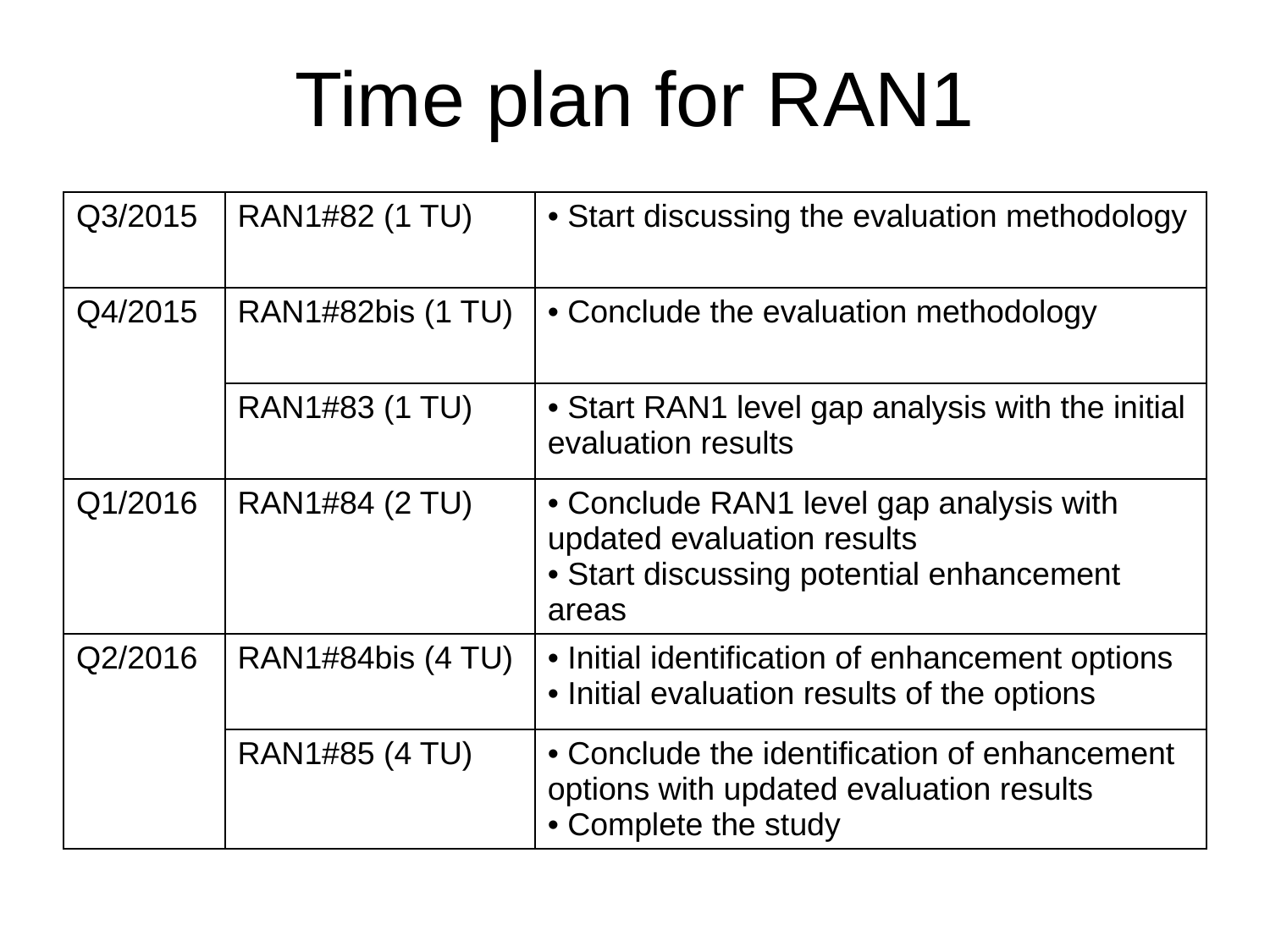

# Time plan for RAN1
| Q3/2015 | RAN1#82 (1 TU) | Start discussing the evaluation methodology |
| --- | --- | --- |
| Q4/2015 | RAN1#82bis (1 TU) | Conclude the evaluation methodology |
|  | RAN1#83 (1 TU) | Start RAN1 level gap analysis with the initial evaluation results |
| Q1/2016 | RAN1#84 (2 TU) | Conclude RAN1 level gap analysis with updated evaluation results Start discussing potential enhancement areas |
| Q2/2016 | RAN1#84bis (4 TU) | Initial identification of enhancement options Initial evaluation results of the options |
|  | RAN1#85 (4 TU) | Conclude the identification of enhancement options with updated evaluation results Complete the study |